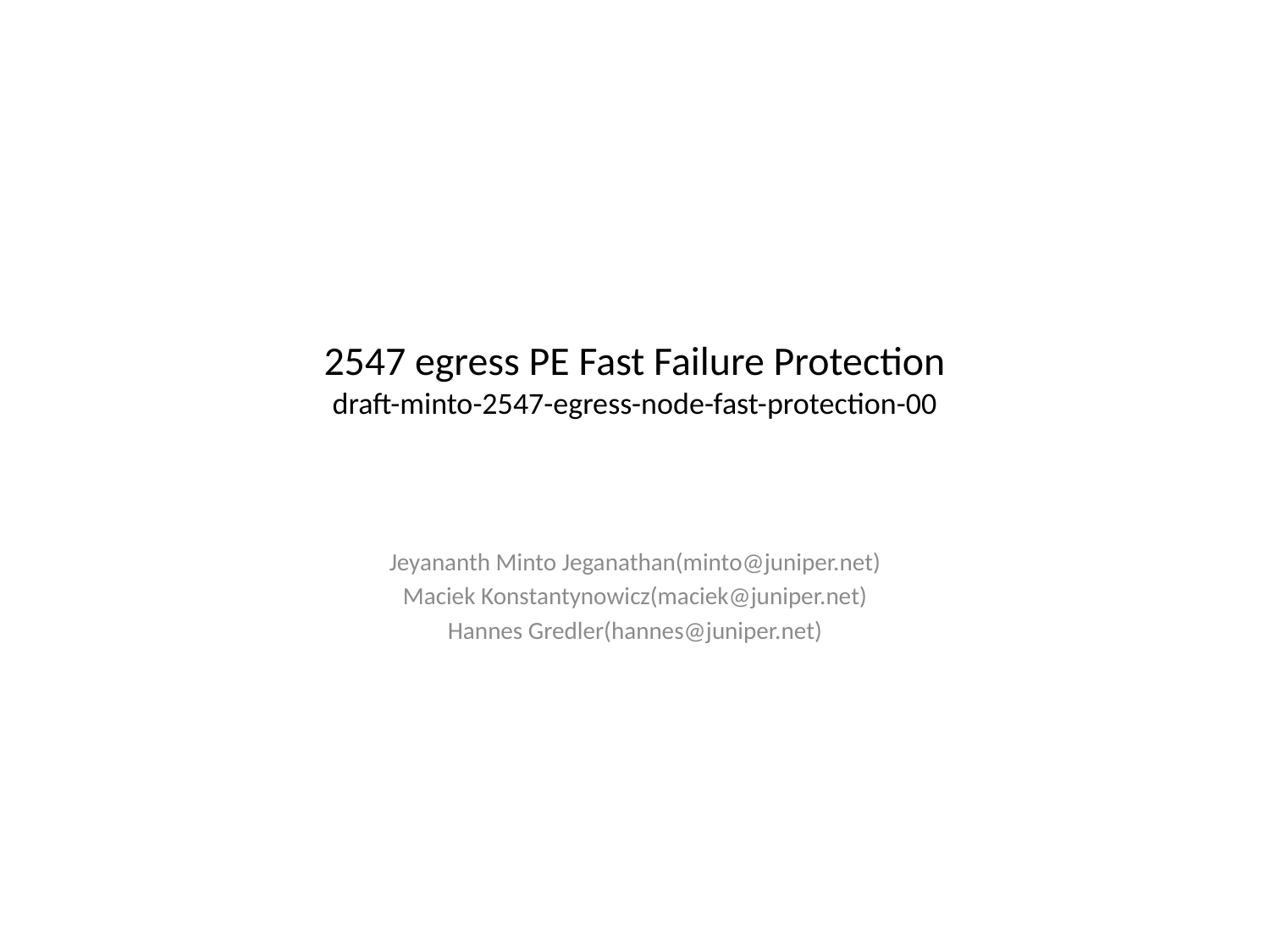

# 2547 egress PE Fast Failure Protection draft-minto-2547-egress-node-fast-protection-00
Jeyananth Minto Jeganathan(minto@juniper.net)
Maciek Konstantynowicz(maciek@juniper.net)
Hannes Gredler(hannes@juniper.net)